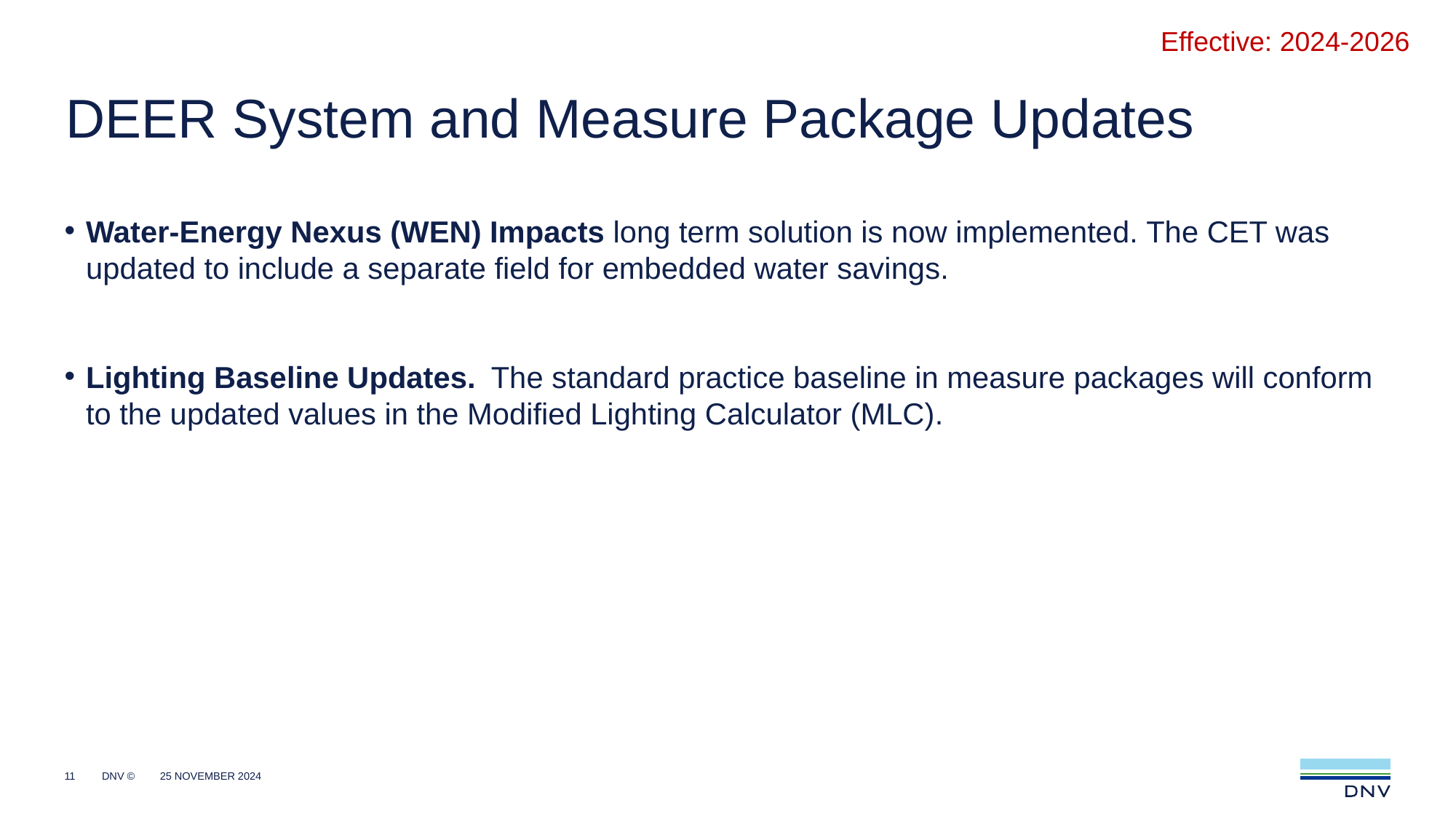

Effective: 2024-2026
# DEER System and Measure Package Updates
Water-Energy Nexus (WEN) Impacts long term solution is now implemented. The CET was updated to include a separate field for embedded water savings.

Lighting Baseline Updates.  The standard practice baseline in measure packages will conform to the updated values in the Modified Lighting Calculator (MLC).
11